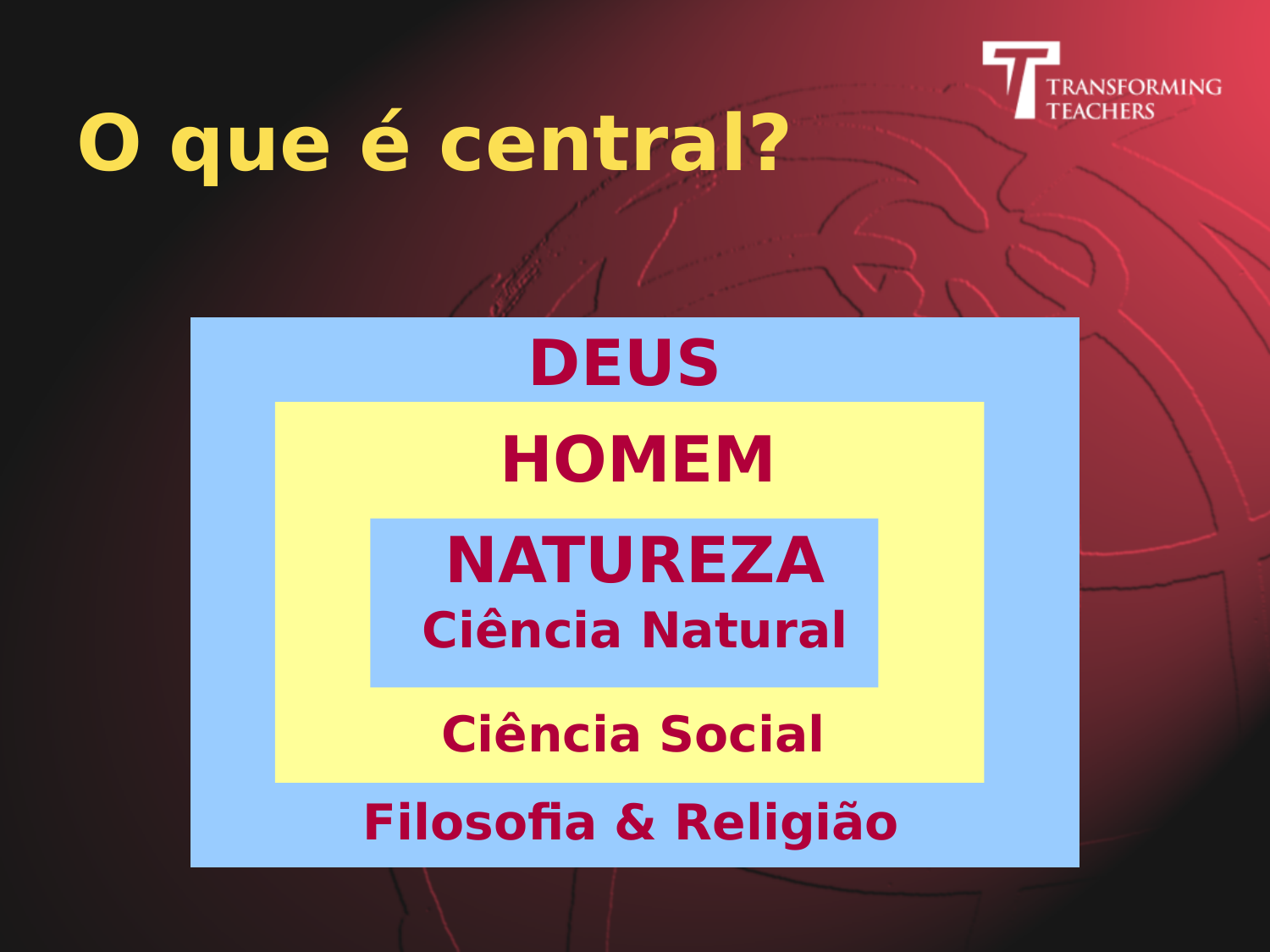

# O que é central?
DEUS

HOMEM
NATUREZA

Ciência Natural
Ciência Social
Filosofia & Religião